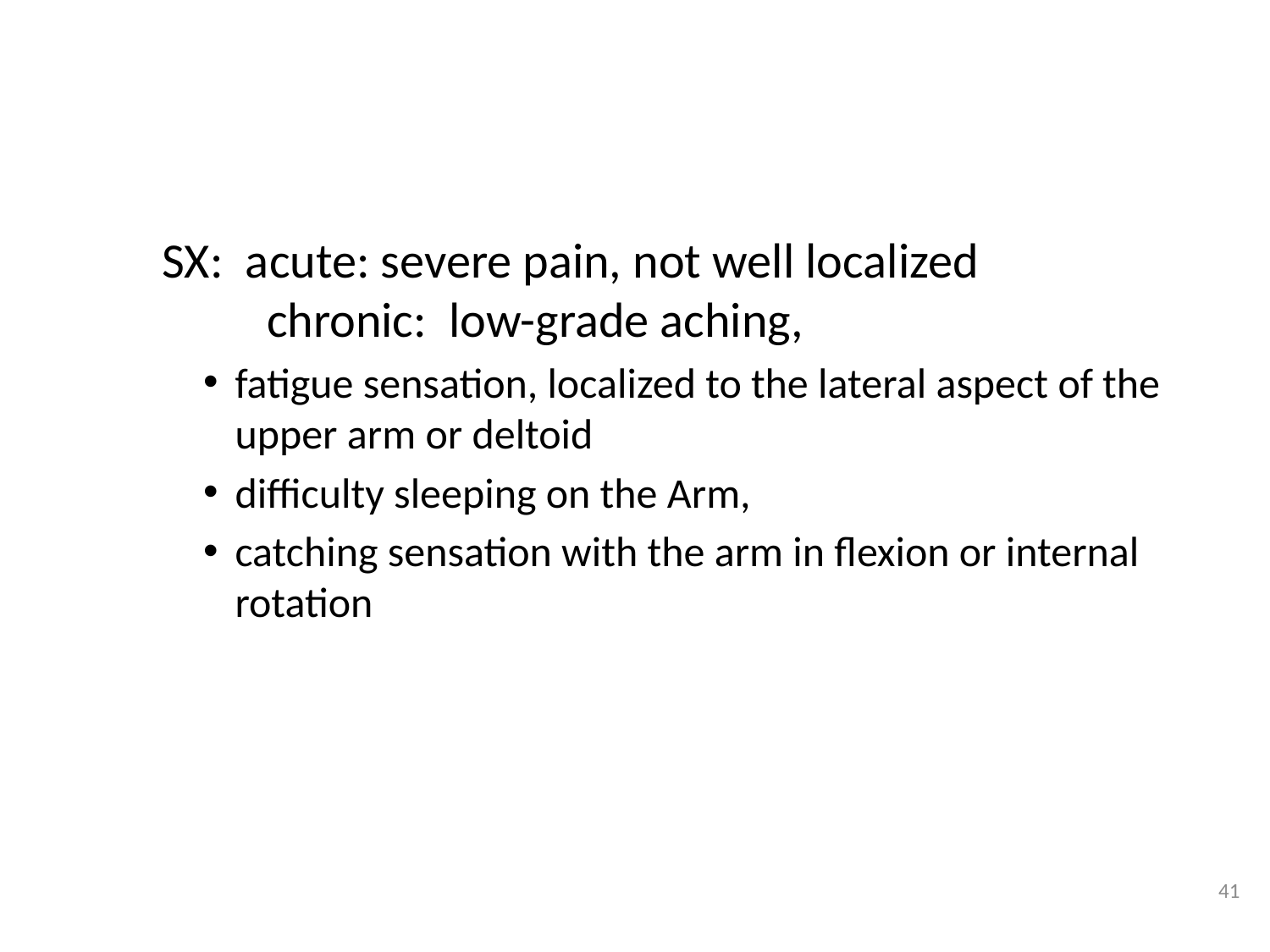

#
  SX:  acute: severe pain, not well localized
	chronic:  low-grade aching,
fatigue sensation, localized to the lateral aspect of the upper arm or deltoid
difficulty sleeping on the Arm,
catching sensation with the arm in flexion or internal rotation

41